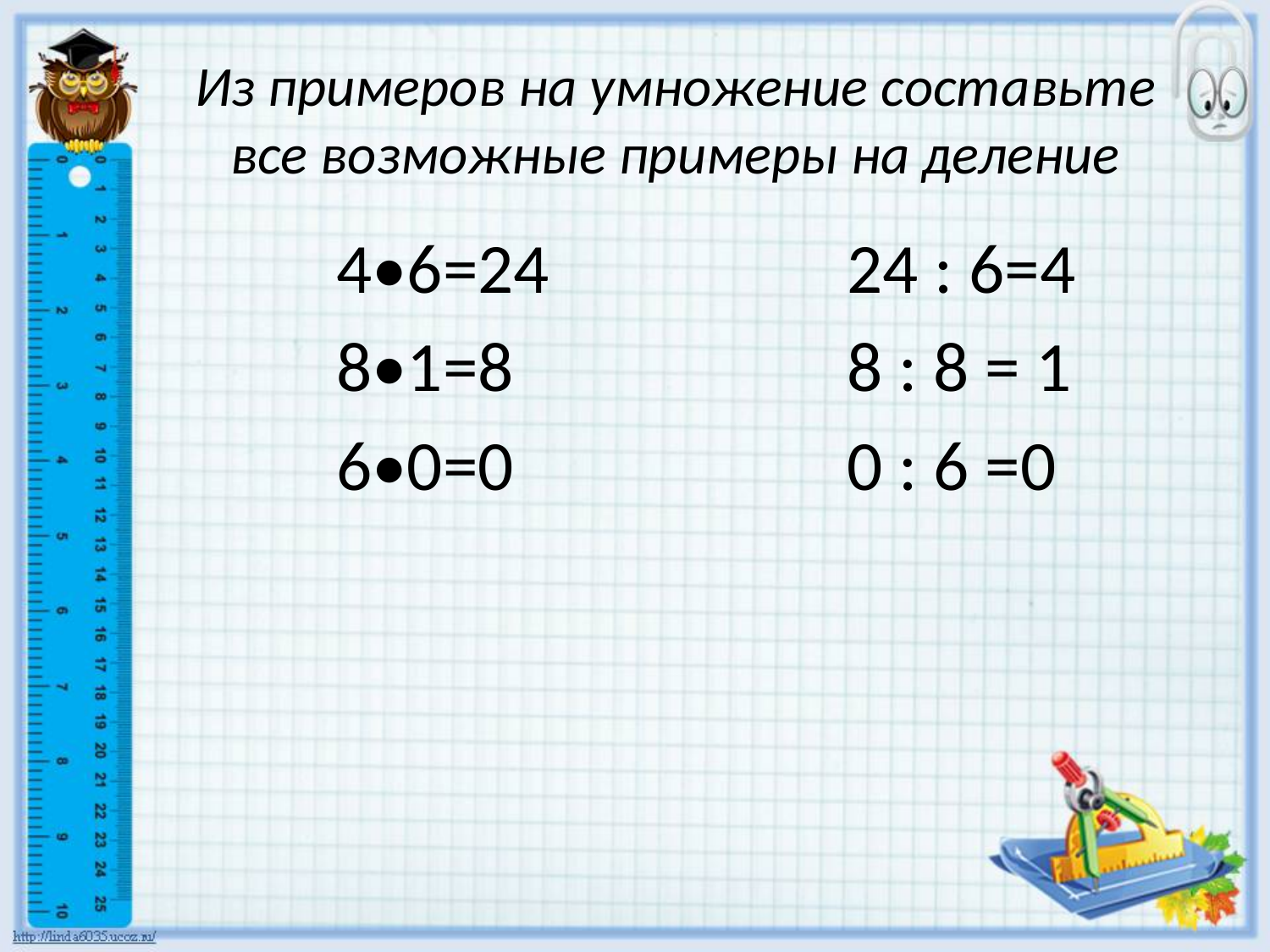

# Из примеров на умножение составьте все возможные примеры на деление
          4•6=24
          8•1=8
          6•0=0
          24 : 6=4
          8 : 8 = 1
          0 : 6 =0